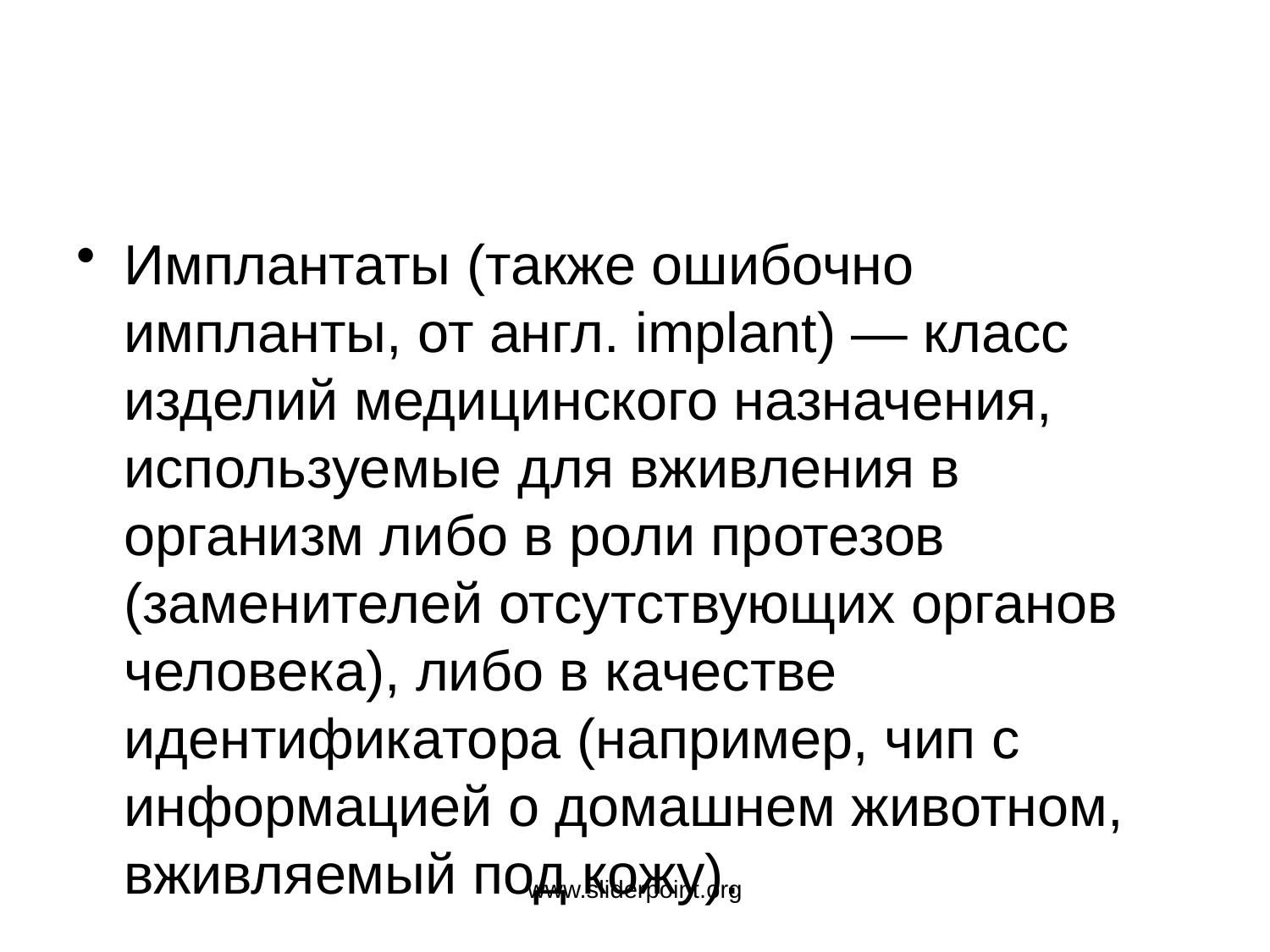

Имплантаты (также ошибочно импланты, от англ. implant) — класс изделий медицинского назначения, используемые для вживления в организм либо в роли протезов (заменителей отсутствующих органов человека), либо в качестве идентификатора (например, чип с информацией о домашнем животном, вживляемый под кожу).
www.sliderpoint.org